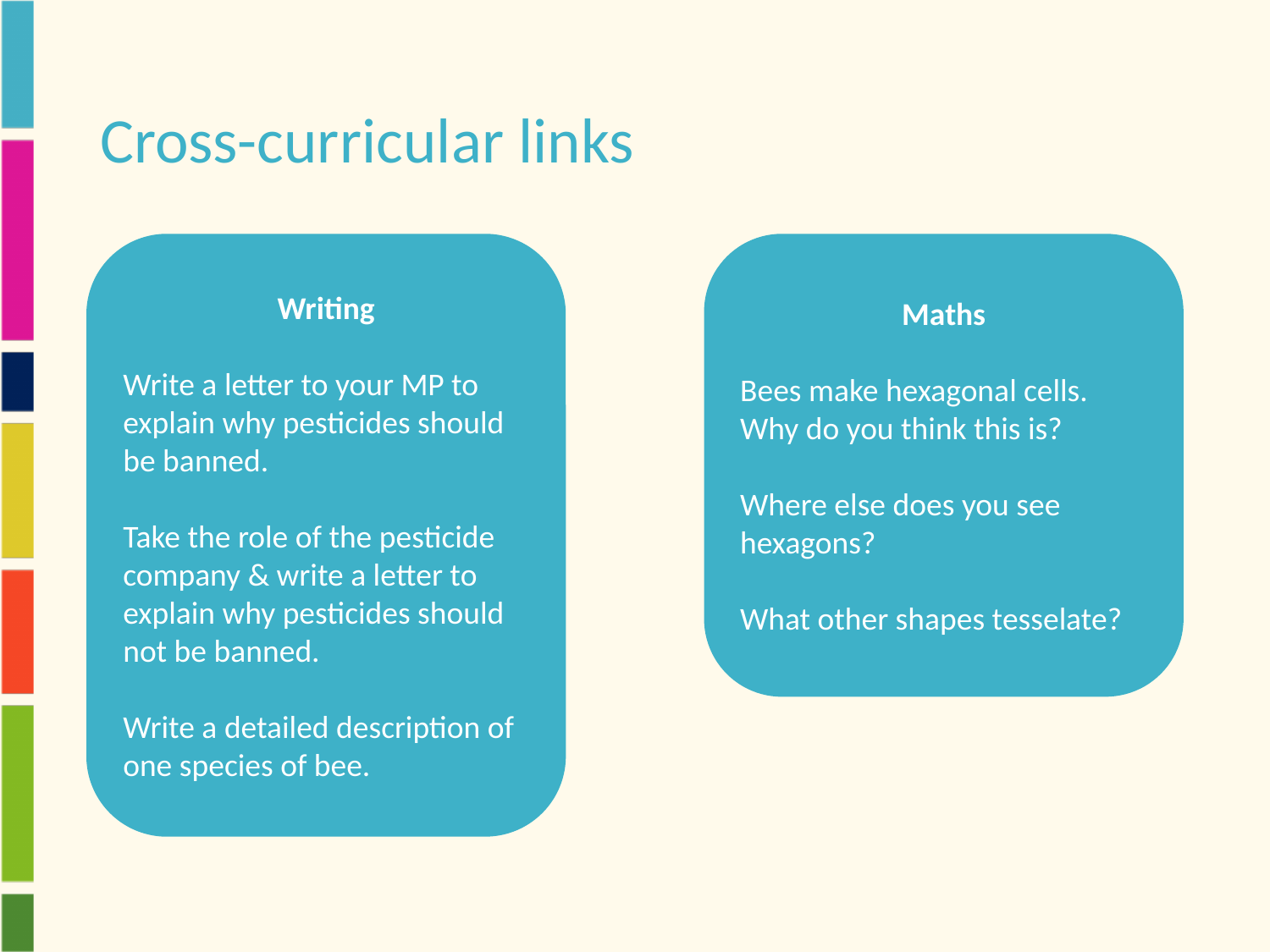

# Cross-curricular links
Writing

Write a letter to your MP to explain why pesticides should be banned.

Take the role of the pesticide company & write a letter to explain why pesticides should not be banned.

Write a detailed description of one species of bee.
Maths

Bees make hexagonal cells. Why do you think this is?

Where else does you see hexagons?

What other shapes tesselate?